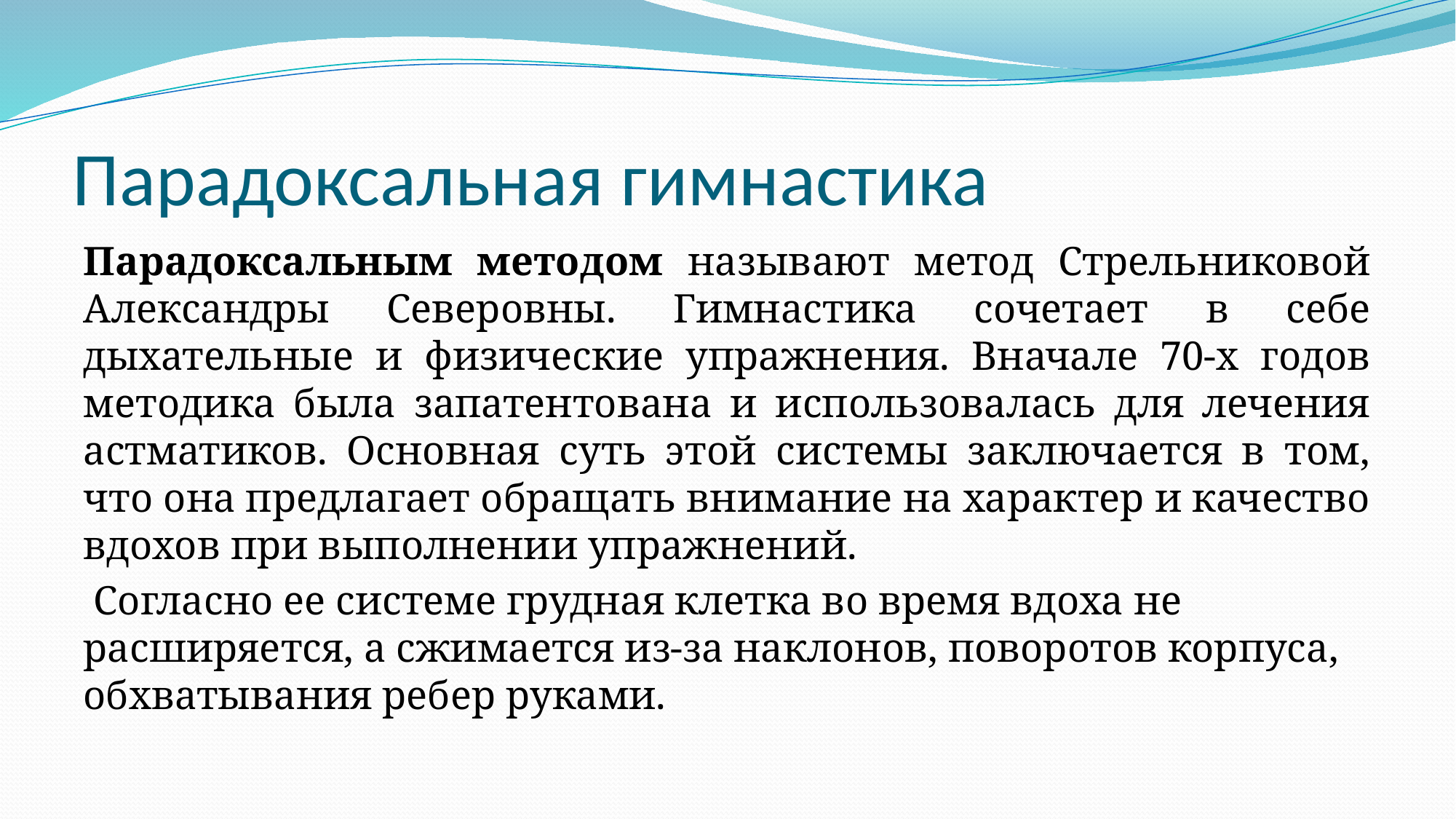

# Парадоксальная гимнастика
Парадоксальным методом называют метод Стрельниковой Александры Северовны. Гимнастика сочетает в себе дыхательные и физические упражнения. Вначале 70-х годов методика была запатентована и использовалась для лечения астматиков. Основная суть этой системы заключается в том, что она предлагает обращать внимание на характер и качество вдохов при выполнении упражнений.
 Согласно ее системе грудная клетка во время вдоха не расширяется, а сжимается из-за наклонов, поворотов корпуса, обхватывания ребер руками.